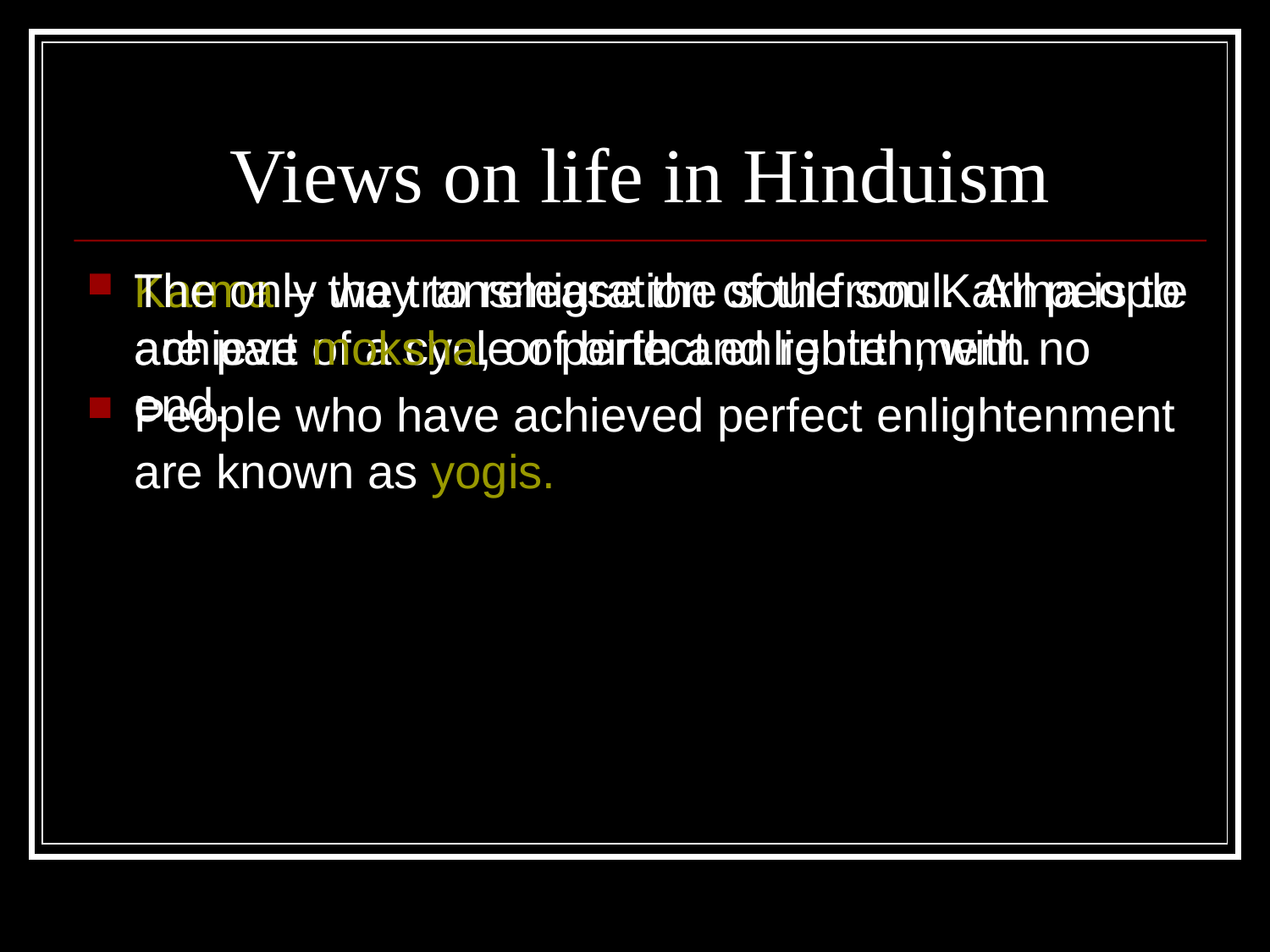

# Views on life in Hinduism
Karma – the transmigration of the soul.  All people are part of a cycle of birth and rebirth, with no end.
The only way to release the soul from Karma is to achieve moksha, or perfect enlightenment.
People who have achieved perfect enlightenment are known as yogis.